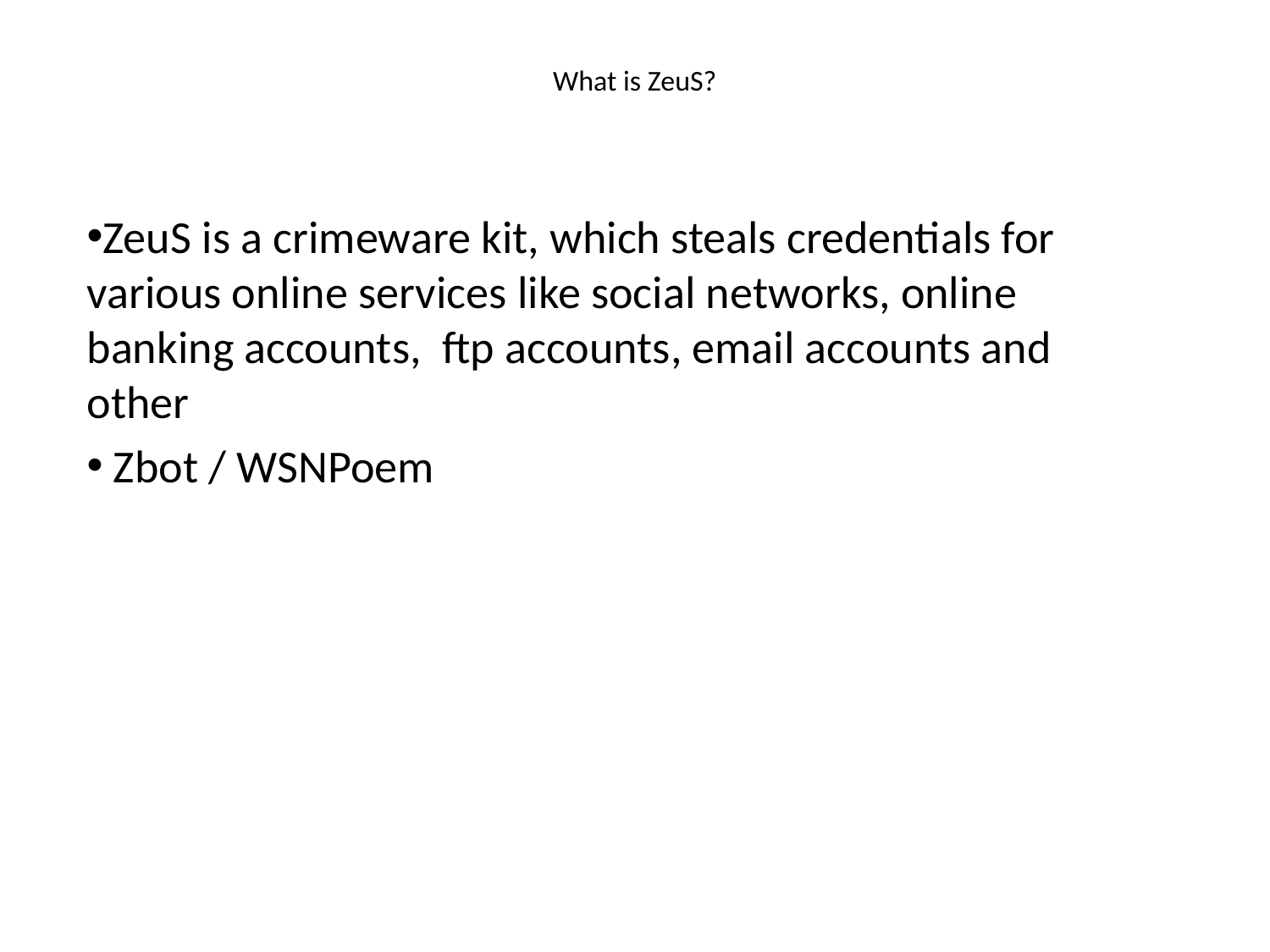

# What is ZeuS?
ZeuS is a crimeware kit, which steals credentials for various online services like social networks, online banking accounts,  ftp accounts, email accounts and other
 Zbot / WSNPoem